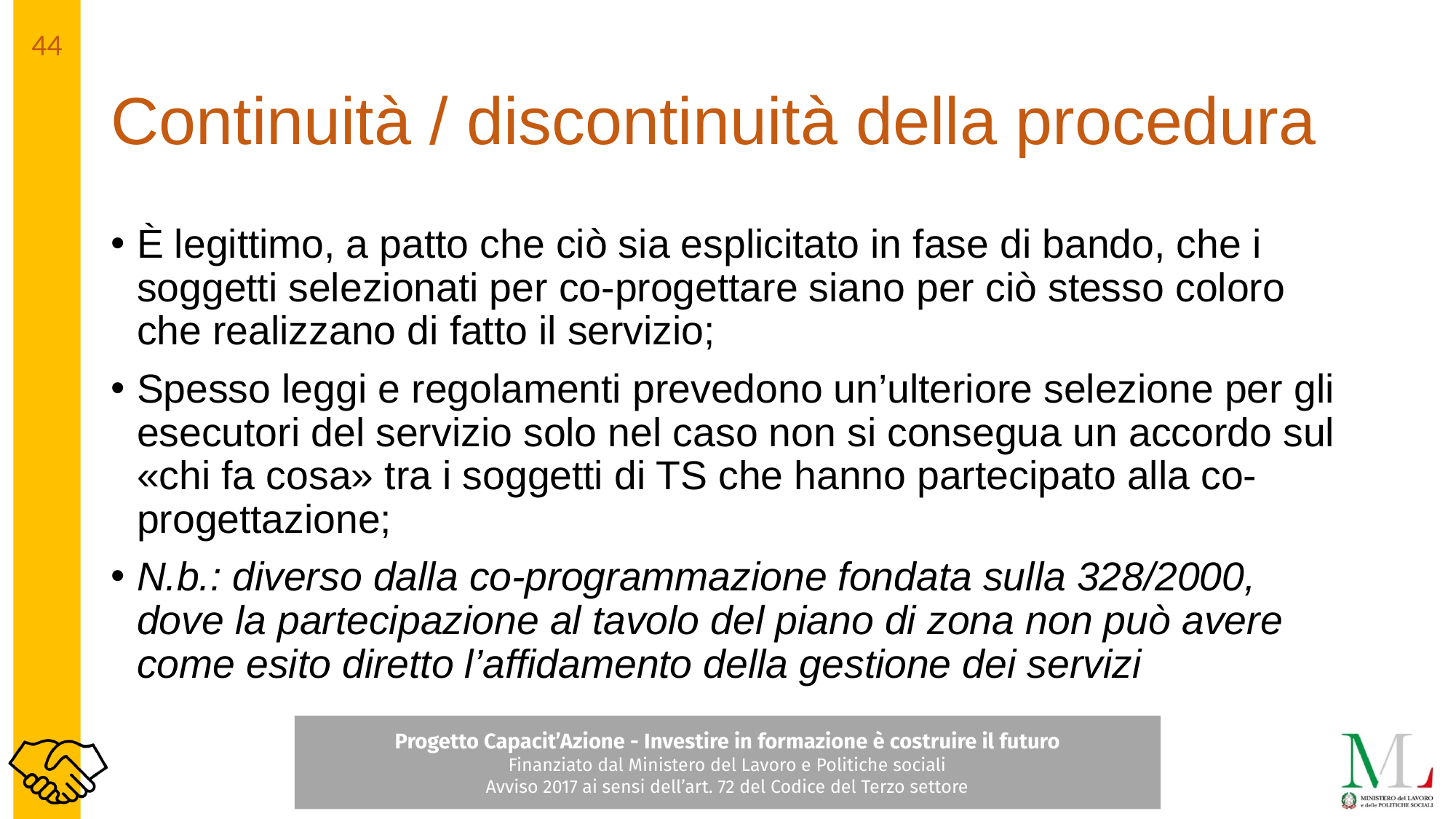

# Continuità / discontinuità della procedura
È legittimo, a patto che ciò sia esplicitato in fase di bando, che i soggetti selezionati per co-progettare siano per ciò stesso coloro che realizzano di fatto il servizio;
Spesso leggi e regolamenti prevedono un’ulteriore selezione per gli esecutori del servizio solo nel caso non si consegua un accordo sul «chi fa cosa» tra i soggetti di TS che hanno partecipato alla co-progettazione;
N.b.: diverso dalla co-programmazione fondata sulla 328/2000, dove la partecipazione al tavolo del piano di zona non può avere come esito diretto l’affidamento della gestione dei servizi

44